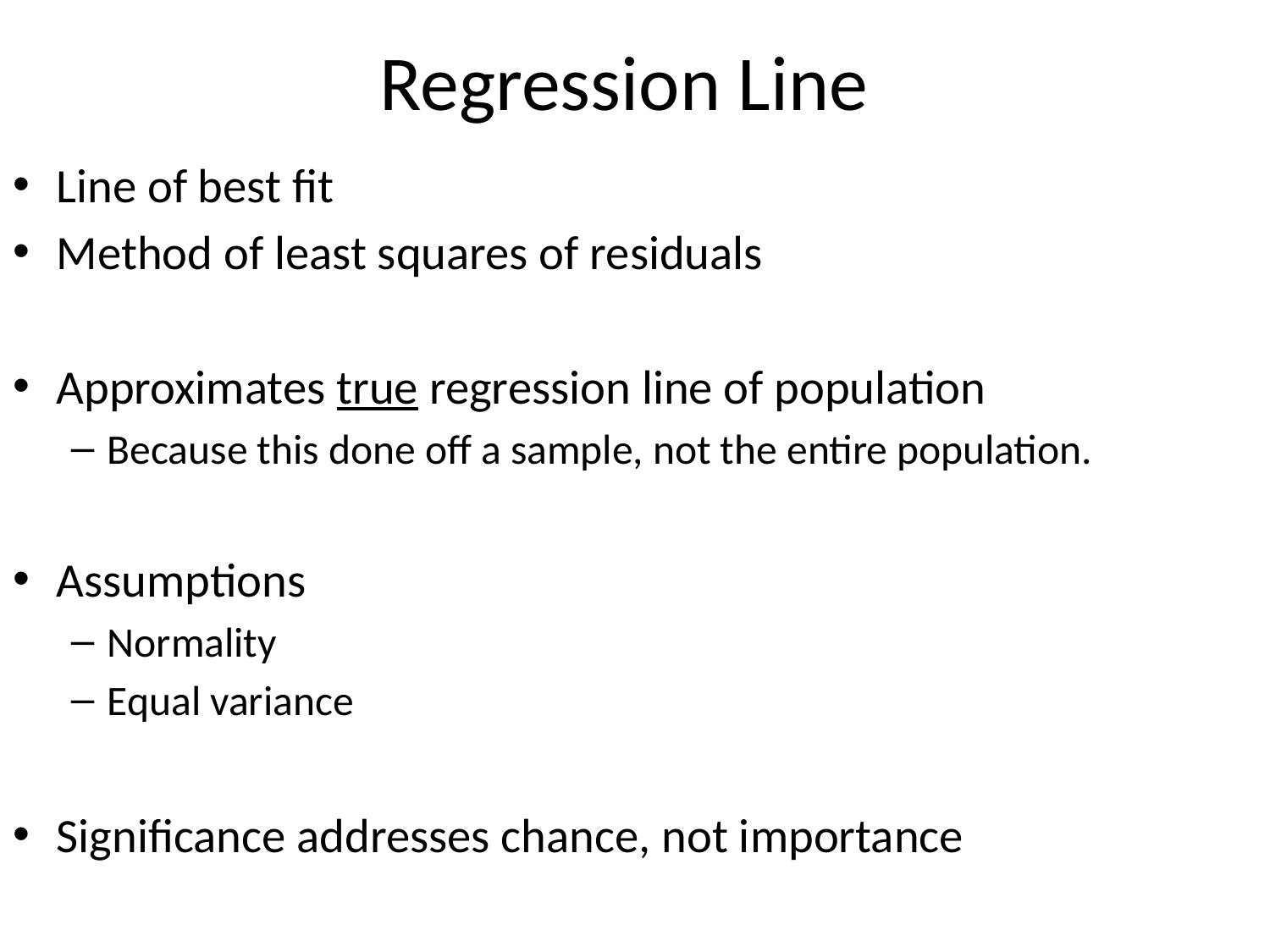

# Regression Line
Line of best fit
Method of least squares of residuals

Approximates true regression line of population
Because this done off a sample, not the entire population.

Assumptions
Normality
Equal variance

Significance addresses chance, not importance